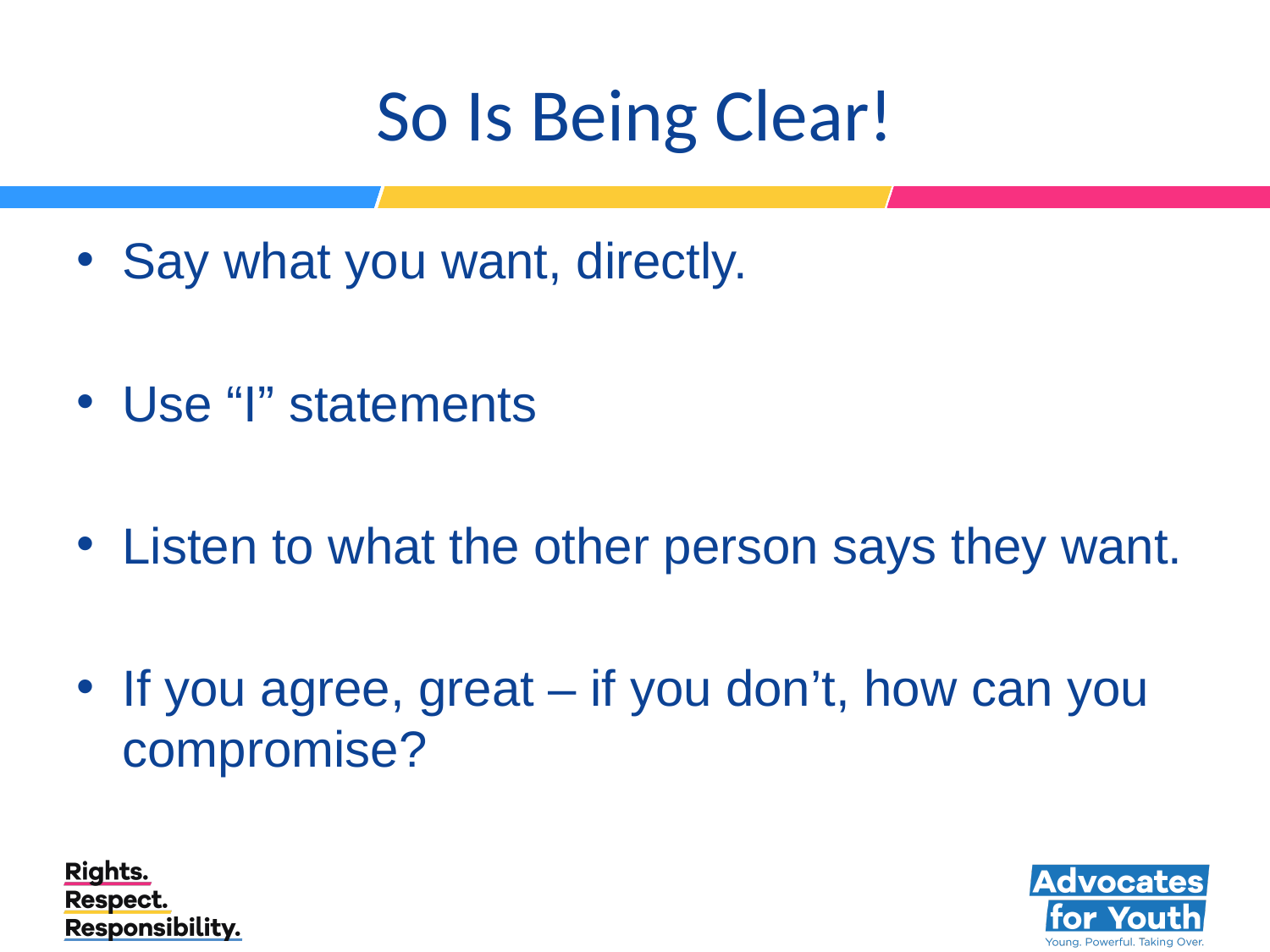

# So Is Being Clear!
Say what you want, directly.

Use “I” statements

Listen to what the other person says they want.

If you agree, great – if you don’t, how can you compromise?